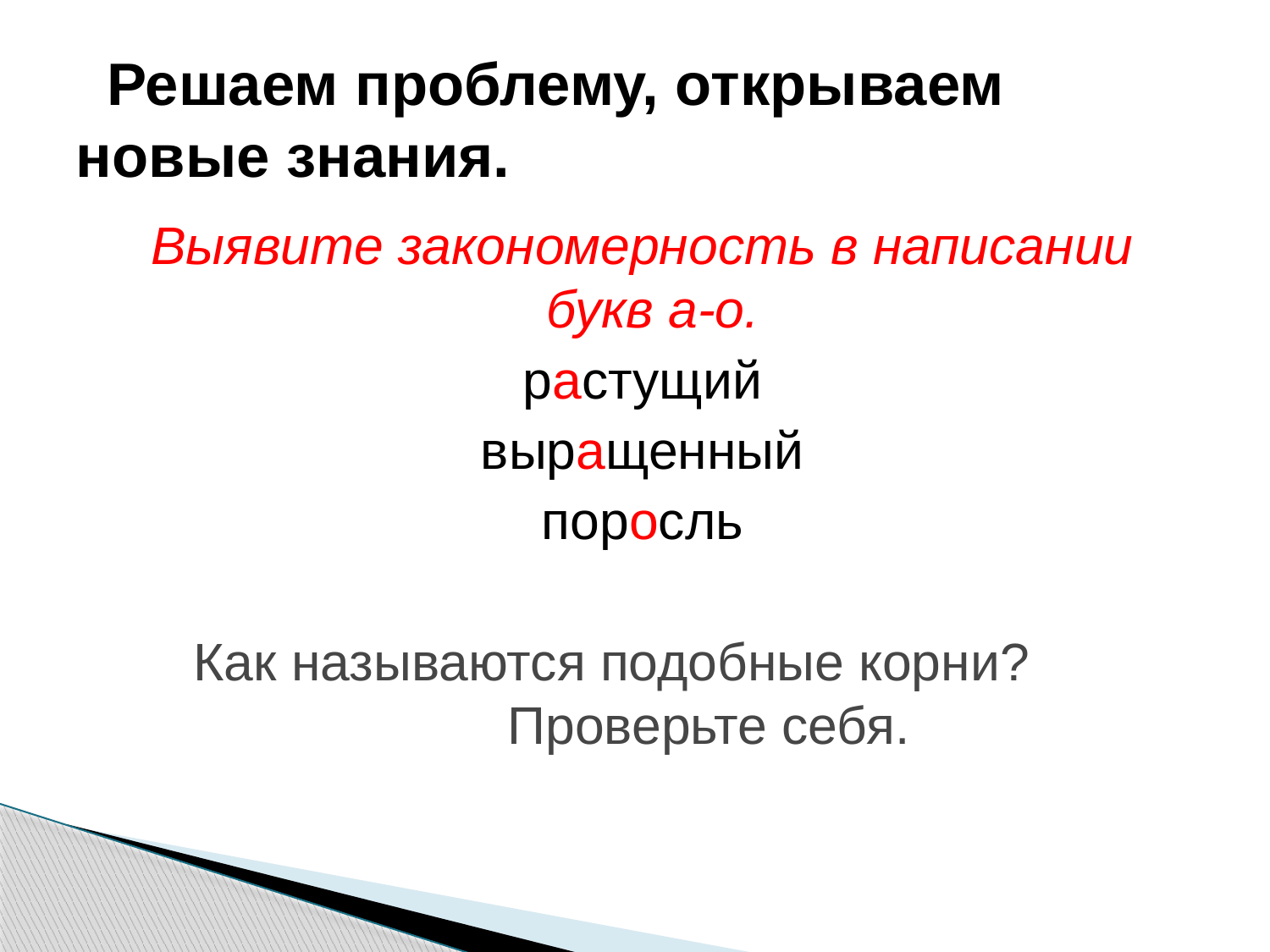

# Решаем проблему, открываем   		  новые знания.
Выявите закономерность в написании букв а-о.
растущий
выращенный
поросль

       Как называются подобные корни?              			Проверьте себя.